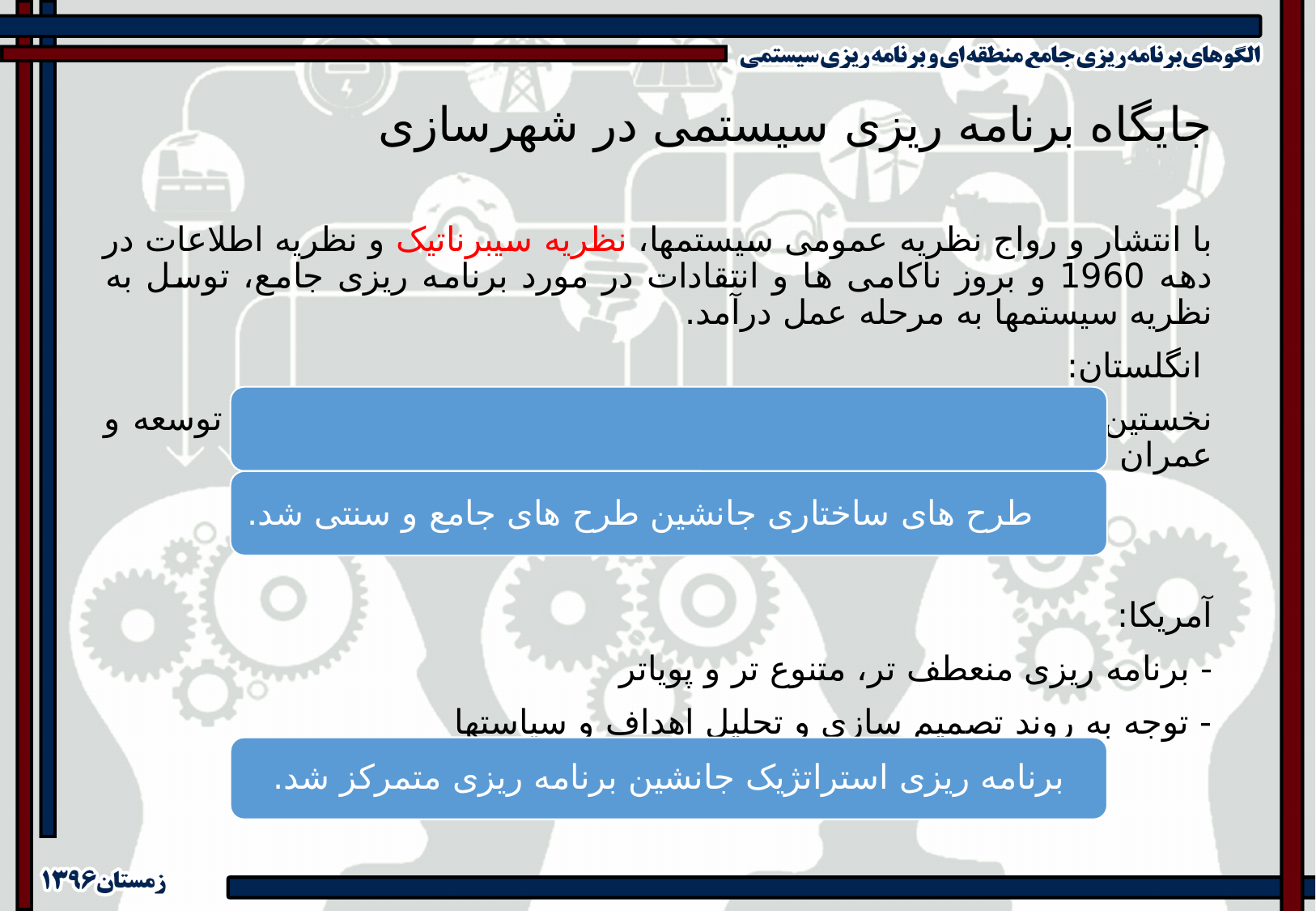

جایگاه برنامه ریزی سیستمی در شهرسازی

با انتشار و رواج نظریه عمومی سیستمها، نظریه سیبرناتیک و نظریه اطلاعات در دهه 1960 و بروز ناکامی ها و انتقادات در مورد برنامه ریزی جامع، توسل به نظریه سیستمها به مرحله عمل درآمد.
 انگلستان:
نخستین بار کشور انگلستان در سال 1964             آینده طرح های توسعه و عمران

آمریکا:
- برنامه ریزی منعطف تر، متنوع تر و پویاتر
- توجه به روند تصمیم سازی و تحلیل اهداف و سیاستها
طرح های ساختاری جانشین طرح های جامع و سنتی شد.

برنامه ریزی استراتژیک جانشین برنامه ریزی متمرکز شد.